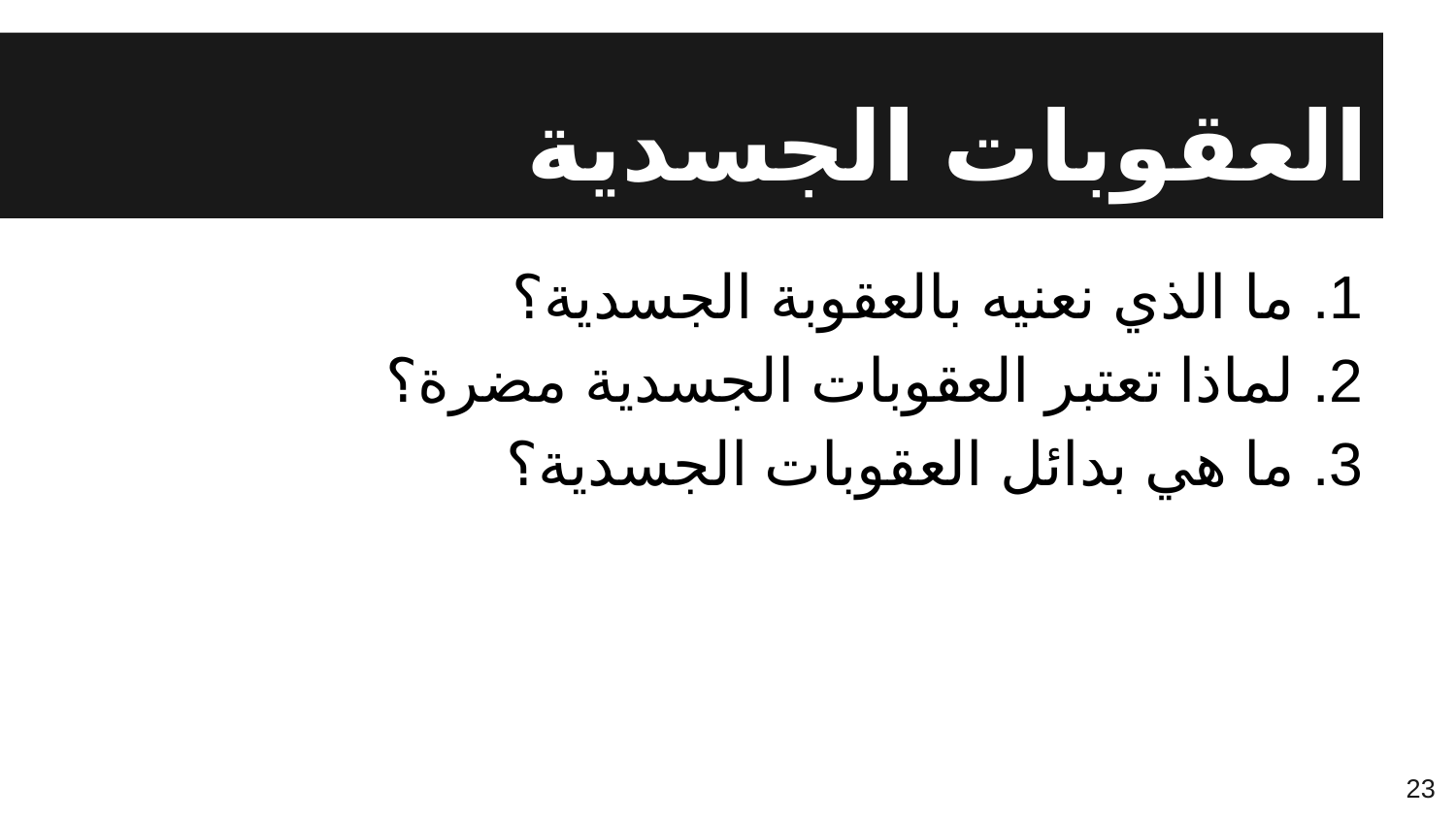

# العقوبات الجسدية
ما الذي نعنيه بالعقوبة الجسدية؟
لماذا تعتبر العقوبات الجسدية مضرة؟
ما هي بدائل العقوبات الجسدية؟
23